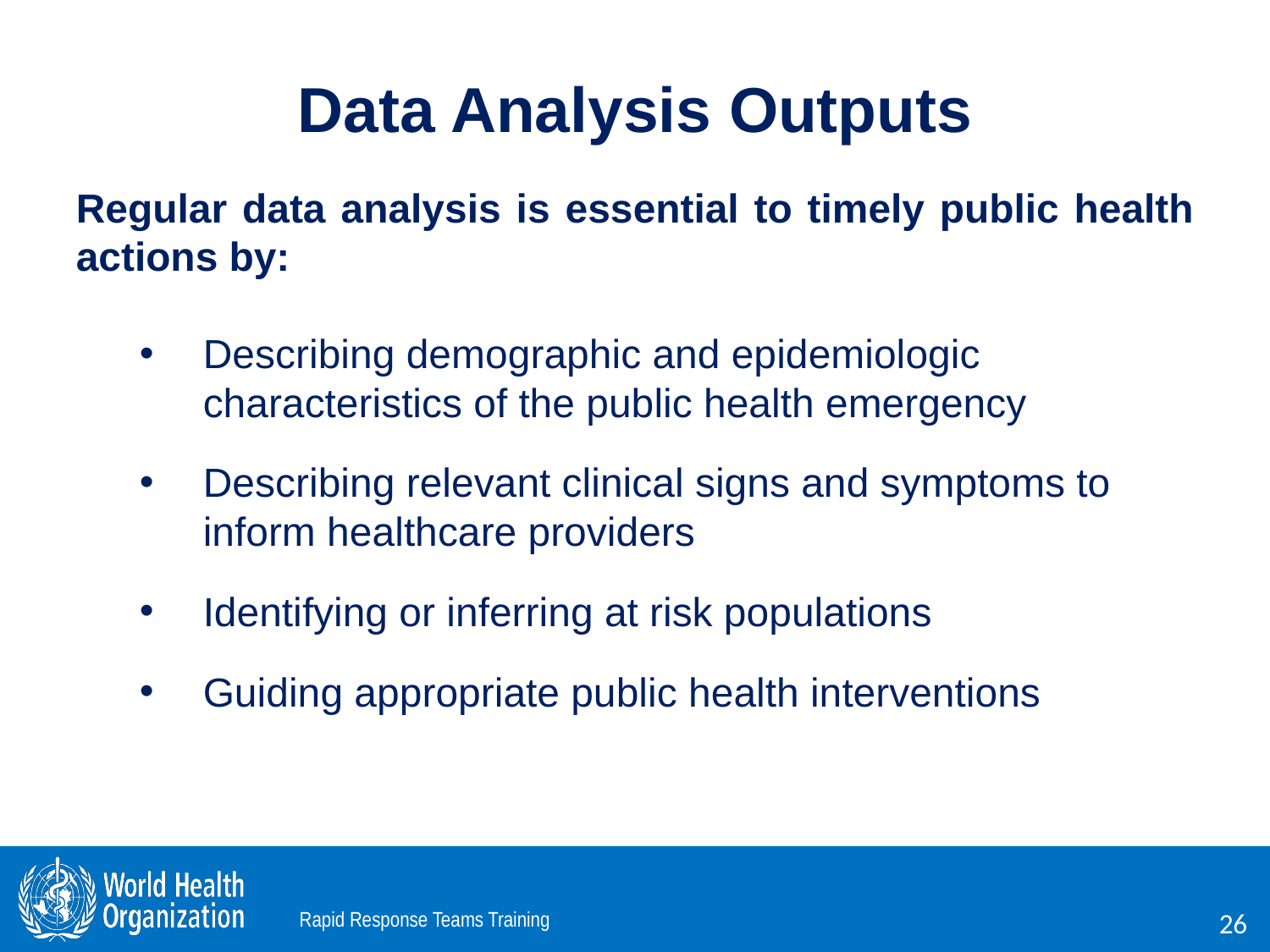

# Data Analysis Outputs
Regular data analysis is essential to timely public health actions by:

Describing demographic and epidemiologic characteristics of the public health emergency

Describing relevant clinical signs and symptoms to inform healthcare providers

Identifying or inferring at risk populations

Guiding appropriate public health interventions